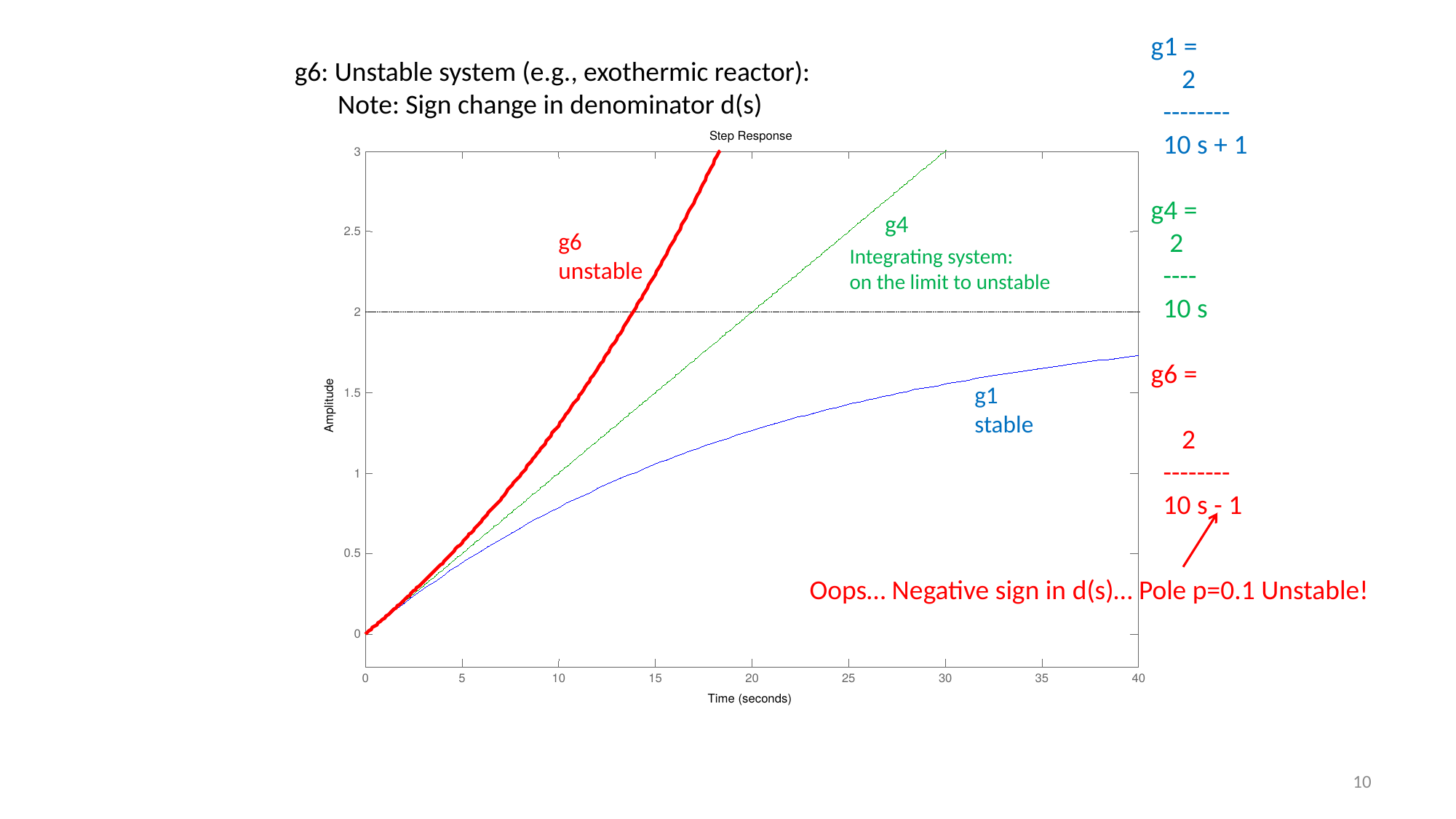

g1 =
     2
  --------
  10 s + 1

g4 =
   2
  ----
  10 s

g6 =

     2
  --------
  10 s - 1

g6: Unstable system (e.g., exothermic reactor):
       Note: Sign change in denominator d(s)

Step Response
3

2.5

2

1.5

Amplitude

1

0.5

0

0
5
10
15
20
25
30
35
40
Time (seconds)
g4
g6
unstable
Integrating system:
on the limit to unstable
g1
stable
Oops… Negative sign in d(s)… Pole p=0.1 Unstable!
10